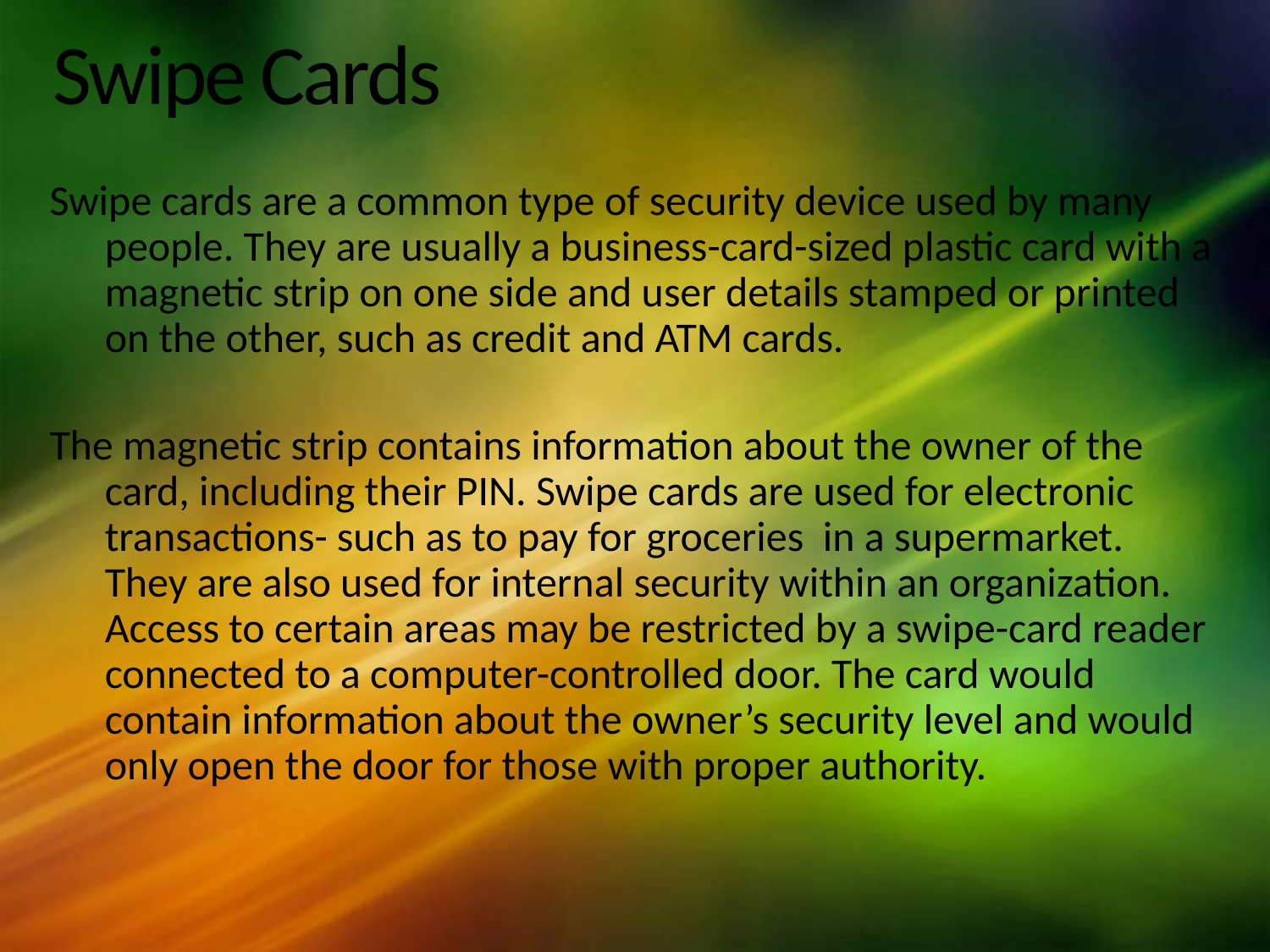

# Swipe Cards
Swipe cards are a common type of security device used by many people. They are usually a business-card-sized plastic card with a magnetic strip on one side and user details stamped or printed on the other, such as credit and ATM cards.

The magnetic strip contains information about the owner of the card, including their PIN. Swipe cards are used for electronic transactions- such as to pay for groceries  in a supermarket. They are also used for internal security within an organization. Access to certain areas may be restricted by a swipe-card reader connected to a computer-controlled door. The card would contain information about the owner’s security level and would only open the door for those with proper authority.